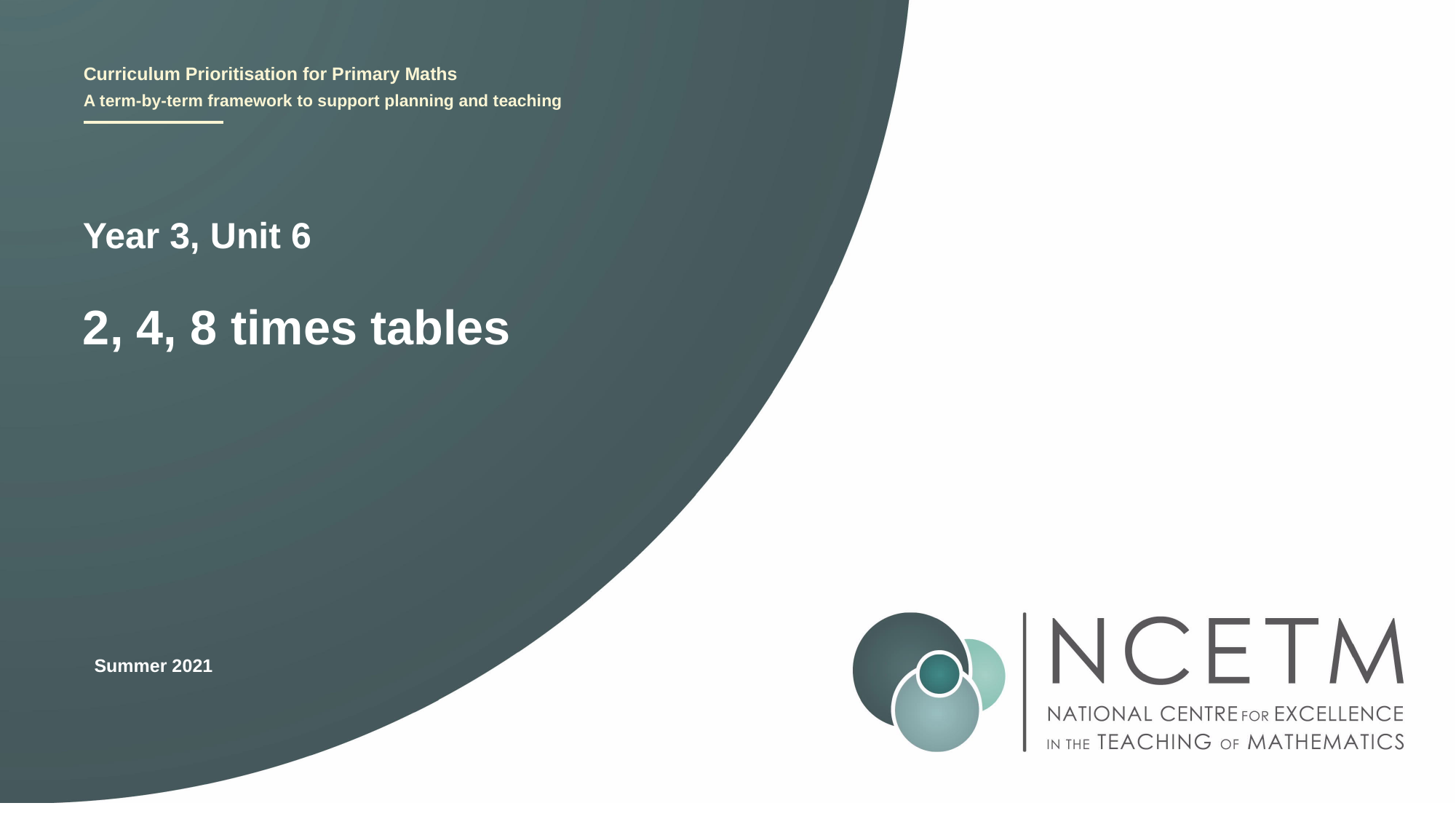

Year 3, Unit 6
2, 4, 8 times tables